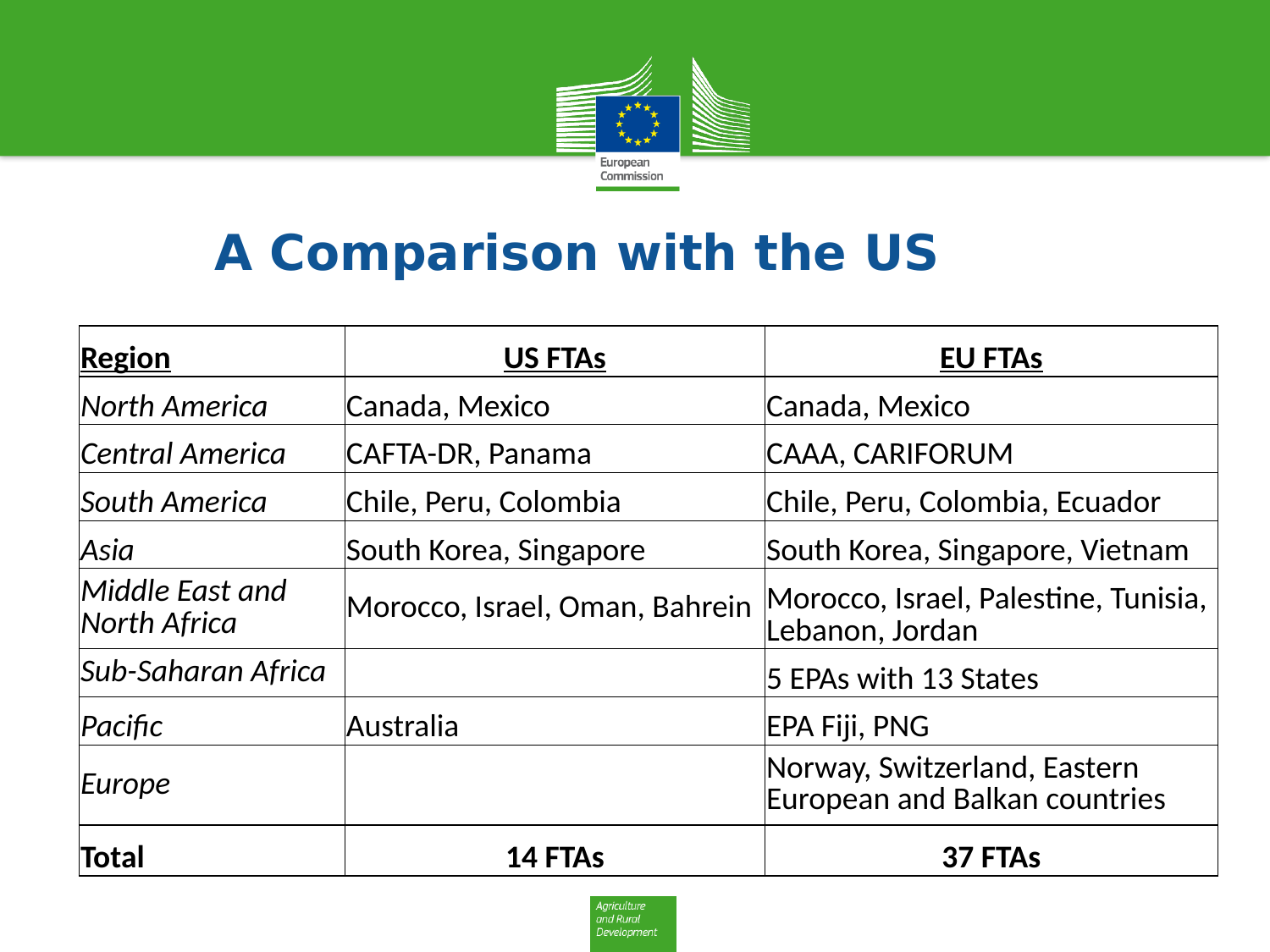

# A Comparison with the US
| Region | US FTAs | EU FTAs |
| --- | --- | --- |
| North America | Canada, Mexico | Canada, Mexico |
| Central America | CAFTA-DR, Panama | CAAA, CARIFORUM |
| South America | Chile, Peru, Colombia | Chile, Peru, Colombia, Ecuador |
| Asia | South Korea, Singapore | South Korea, Singapore, Vietnam |
| Middle East and North Africa | Morocco, Israel, Oman, Bahrein | Morocco, Israel, Palestine, Tunisia, Lebanon, Jordan |
| Sub-Saharan Africa |  | 5 EPAs with 13 States |
| Pacific | Australia | EPA Fiji, PNG |
| Europe |  | Norway, Switzerland, Eastern European and Balkan countries |
| Total | 14 FTAs | 37 FTAs |